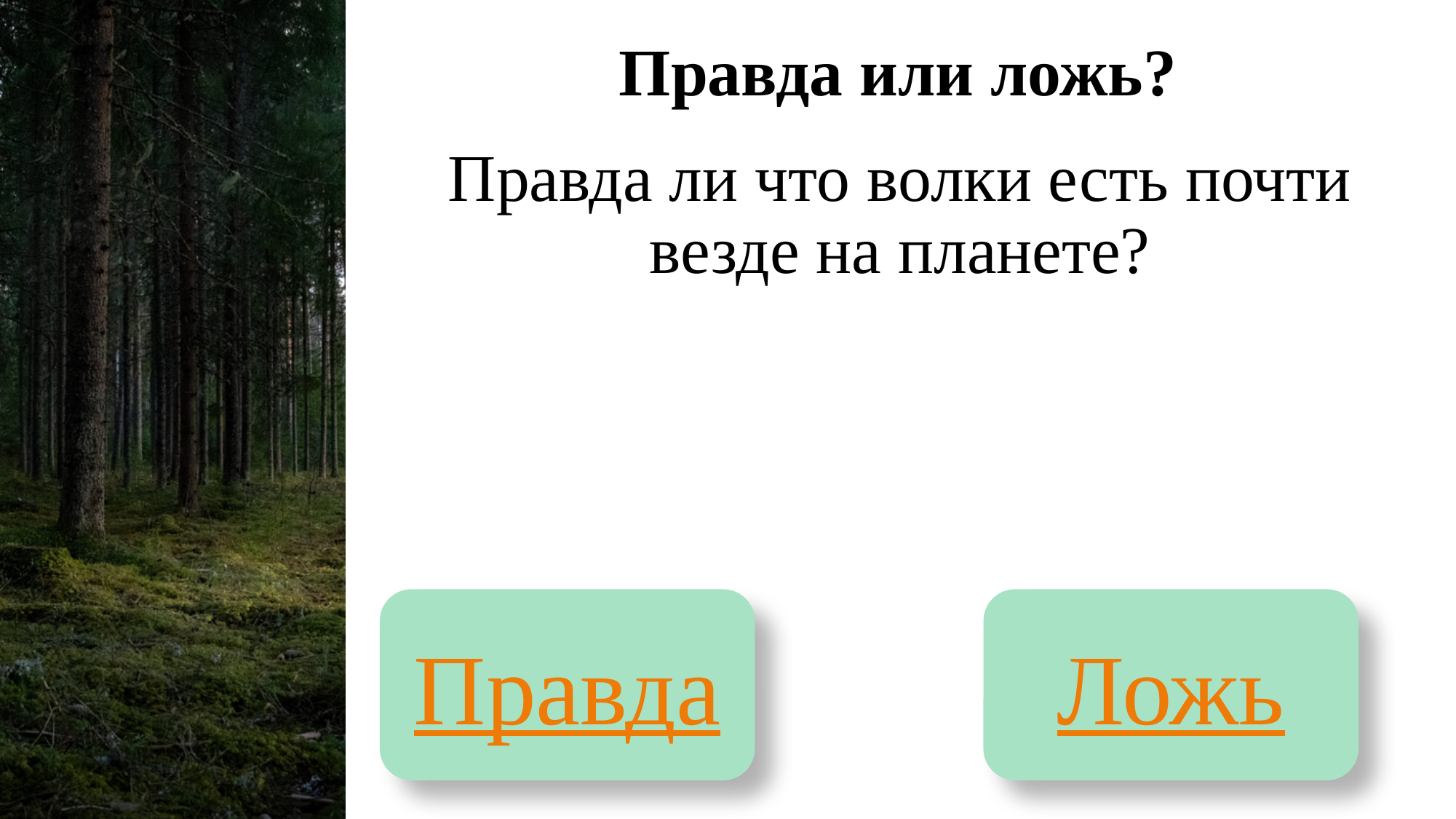

# Правда или ложь?
Правда ли что волки есть почти везде на планете?
Правда
Ложь